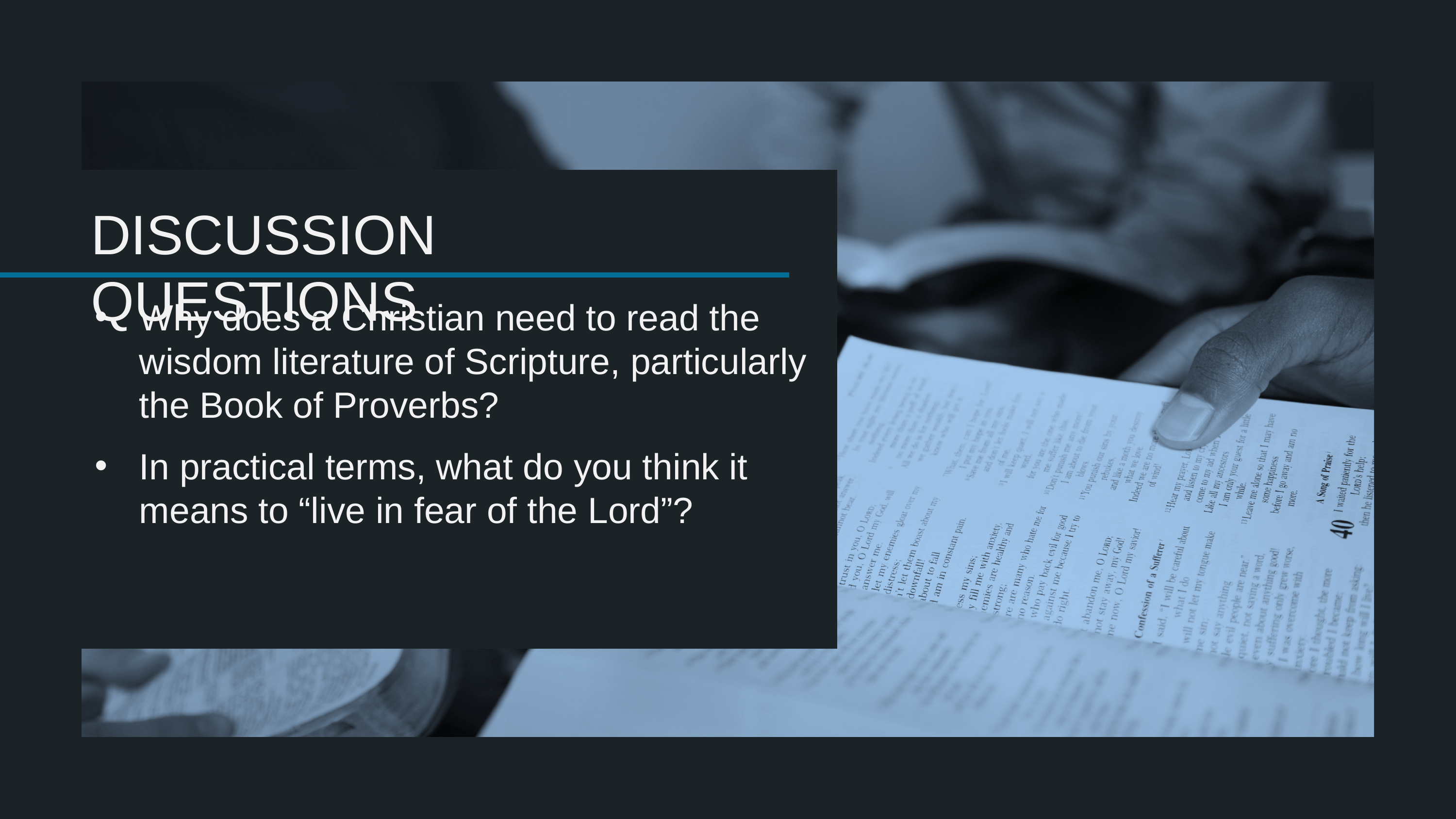

Why does a Christian need to read the wisdom literature of Scripture, particularly the Book of Proverbs?
In practical terms, what do you think it means to “live in fear of the Lord”?